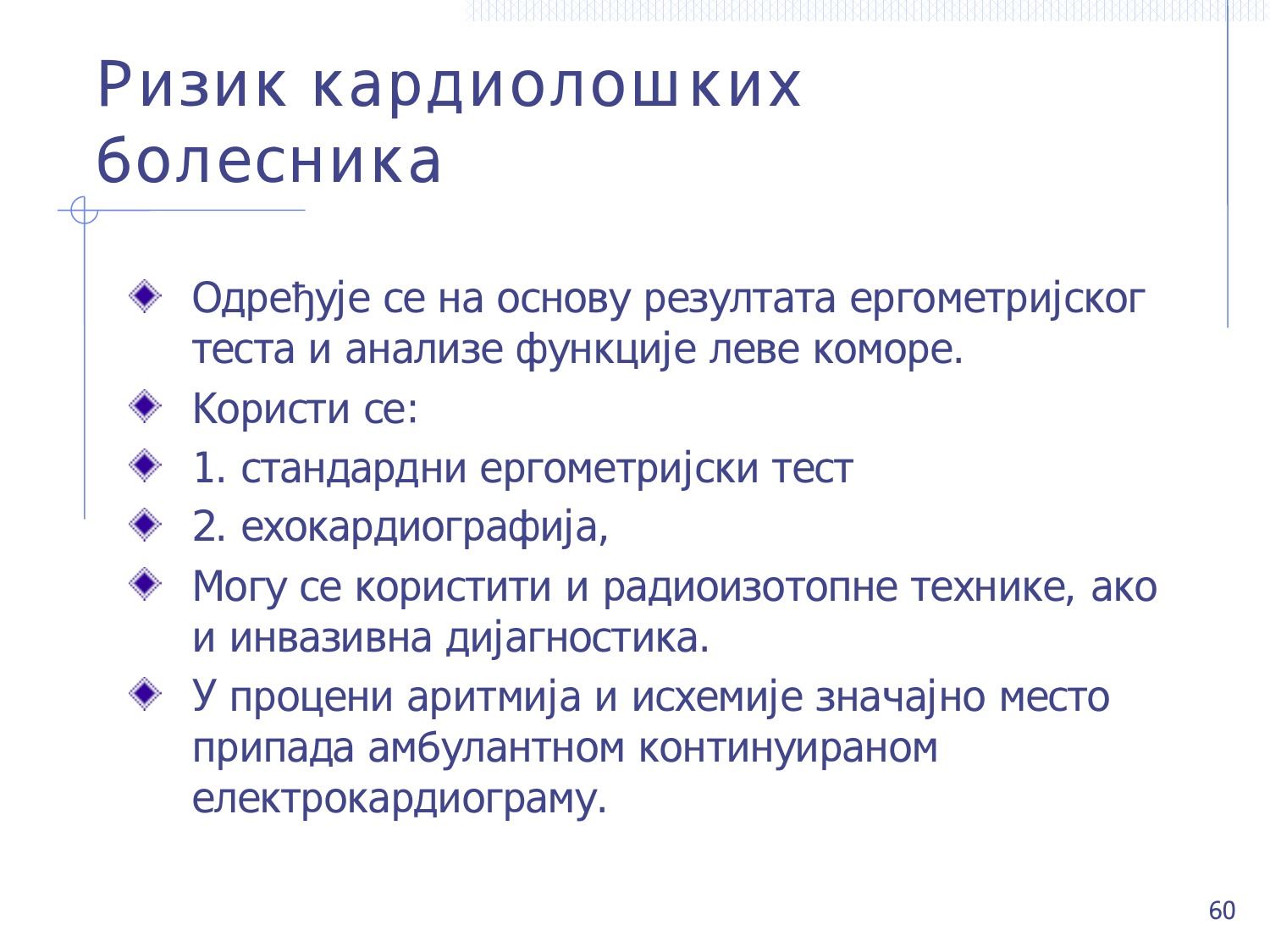

# Ризик кардиoлошких болесника
Одређује се на основу резултата ергометријског теста и анализе функције леве коморе.
Користи се:
1. стандардни ергометријски тест
2. ехокардиографија,
Могу се користити и радиоизотопне технике, ако и инвазивна дијагностика.
У процени аритмија и исхемије значајно место припада амбулантном континуираном електрокардиограму.
60